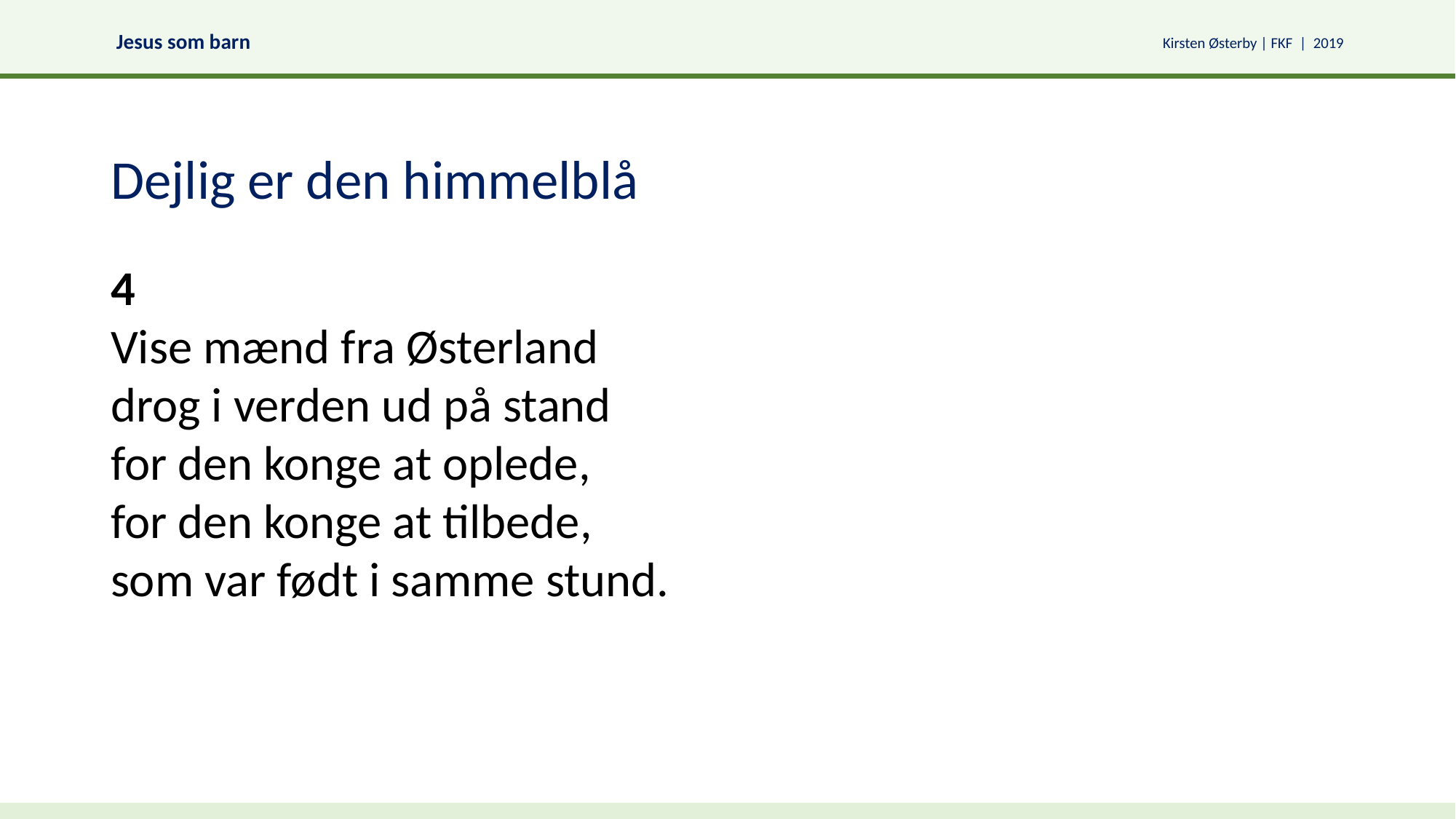

# Dejlig er den himmelblå
4
Vise mænd fra Østerland
drog i verden ud på stand
for den konge at oplede,
for den konge at tilbede,
som var født i samme stund.